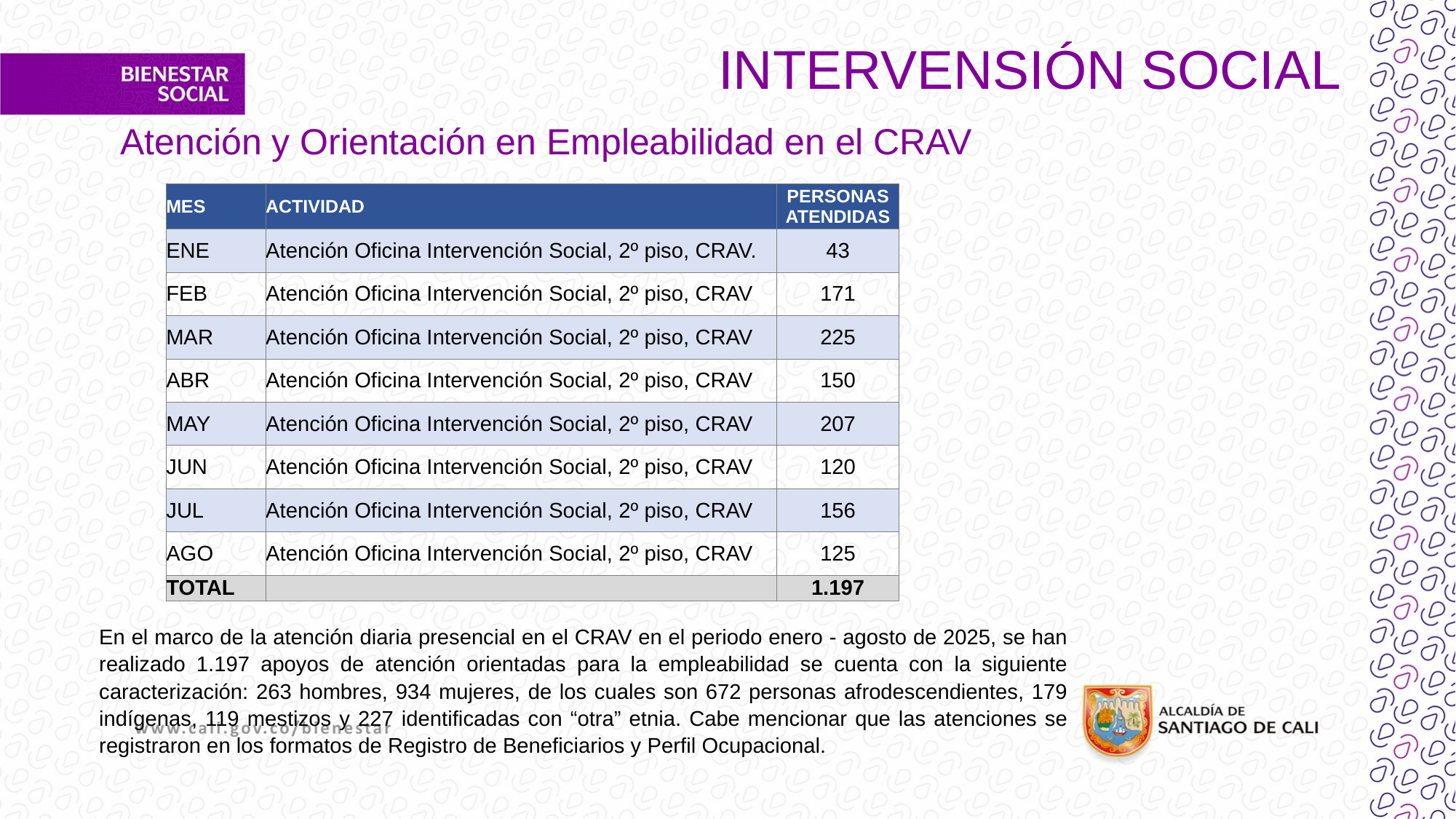

# INTERVENSIÓN SOCIAL
Atención y Orientación en Empleabilidad en el CRAV
|  |  |  |
| --- | --- | --- |
| MES | ACTIVIDAD | PERSONAS ATENDIDAS |
| ENE | Atención Oficina Intervención Social, 2º piso, CRAV. | 43 |
| FEB | Atención Oficina Intervención Social, 2º piso, CRAV | 171 |
| MAR | Atención Oficina Intervención Social, 2º piso, CRAV | 225 |
| ABR | Atención Oficina Intervención Social, 2º piso, CRAV | 150 |
| MAY | Atención Oficina Intervención Social, 2º piso, CRAV | 207 |
| JUN | Atención Oficina Intervención Social, 2º piso, CRAV | 120 |
| JUL | Atención Oficina Intervención Social, 2º piso, CRAV | 156 |
| AGO | Atención Oficina Intervención Social, 2º piso, CRAV | 125 |
| TOTAL |  | 1.197 |
En el marco de la atención diaria presencial en el CRAV en el periodo enero - agosto de 2025, se han realizado 1.197 apoyos de atención orientadas para la empleabilidad se cuenta con la siguiente caracterización: 263 hombres, 934 mujeres, de los cuales son 672 personas afrodescendientes, 179 indígenas, 119 mestizos y 227 identificadas con “otra” etnia. Cabe mencionar que las atenciones se registraron en los formatos de Registro de Beneficiarios y Perfil Ocupacional.